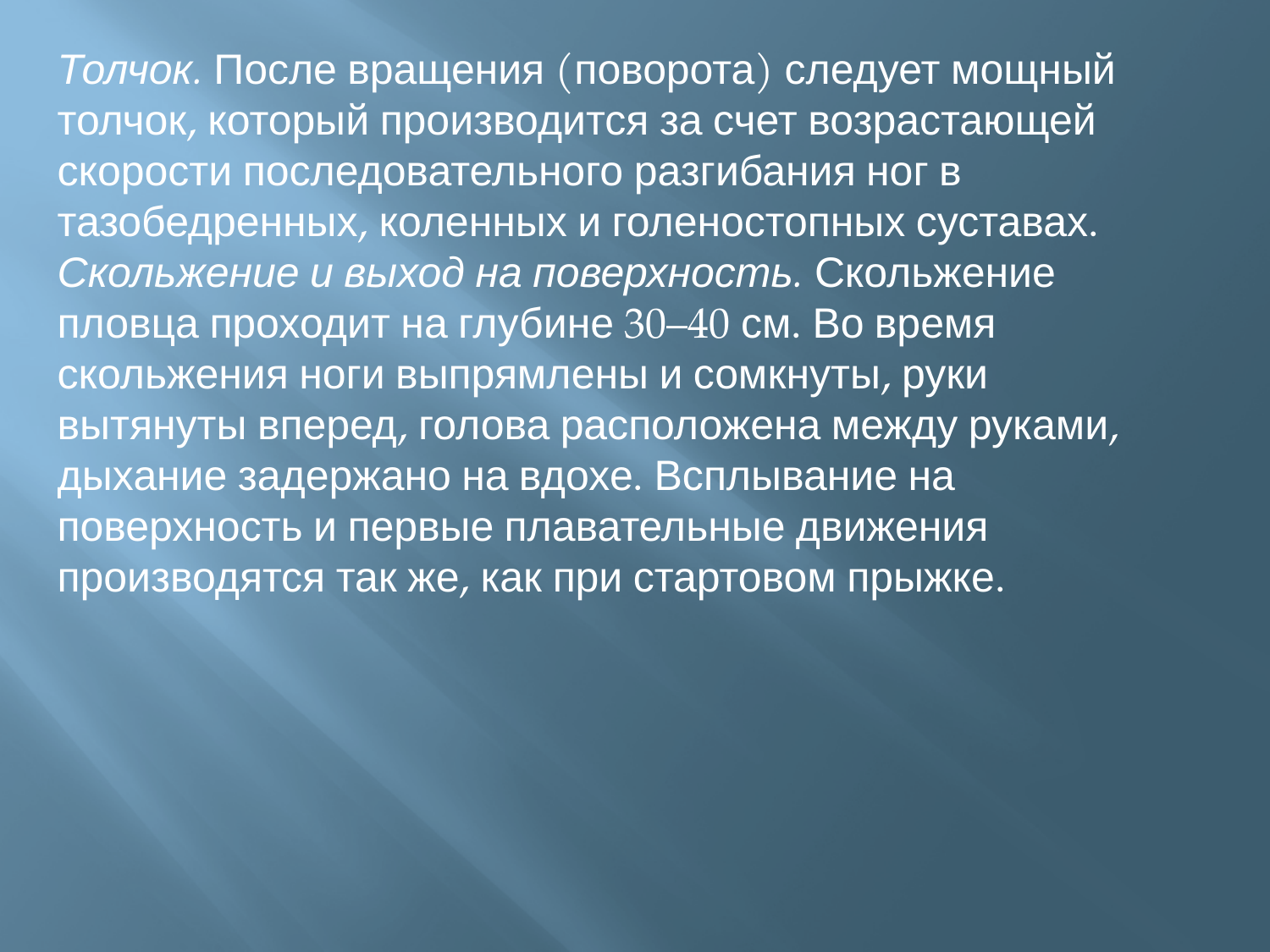

Толчок. После вращения (поворота) следует мощный толчок, который производится за счет возрастающей скорости последовательного разгибания ног в тазобедренных, коленных и голеностопных суставах.
Скольжение и выход на поверхность. Скольжение пловца проходит на глубине 30–40 см. Во время скольжения ноги выпрямлены и сомкнуты, руки вытянуты вперед, голова расположена между руками, дыхание задержано на вдохе. Всплывание на поверхность и первые плавательные движения производятся так же, как при стартовом прыжке.